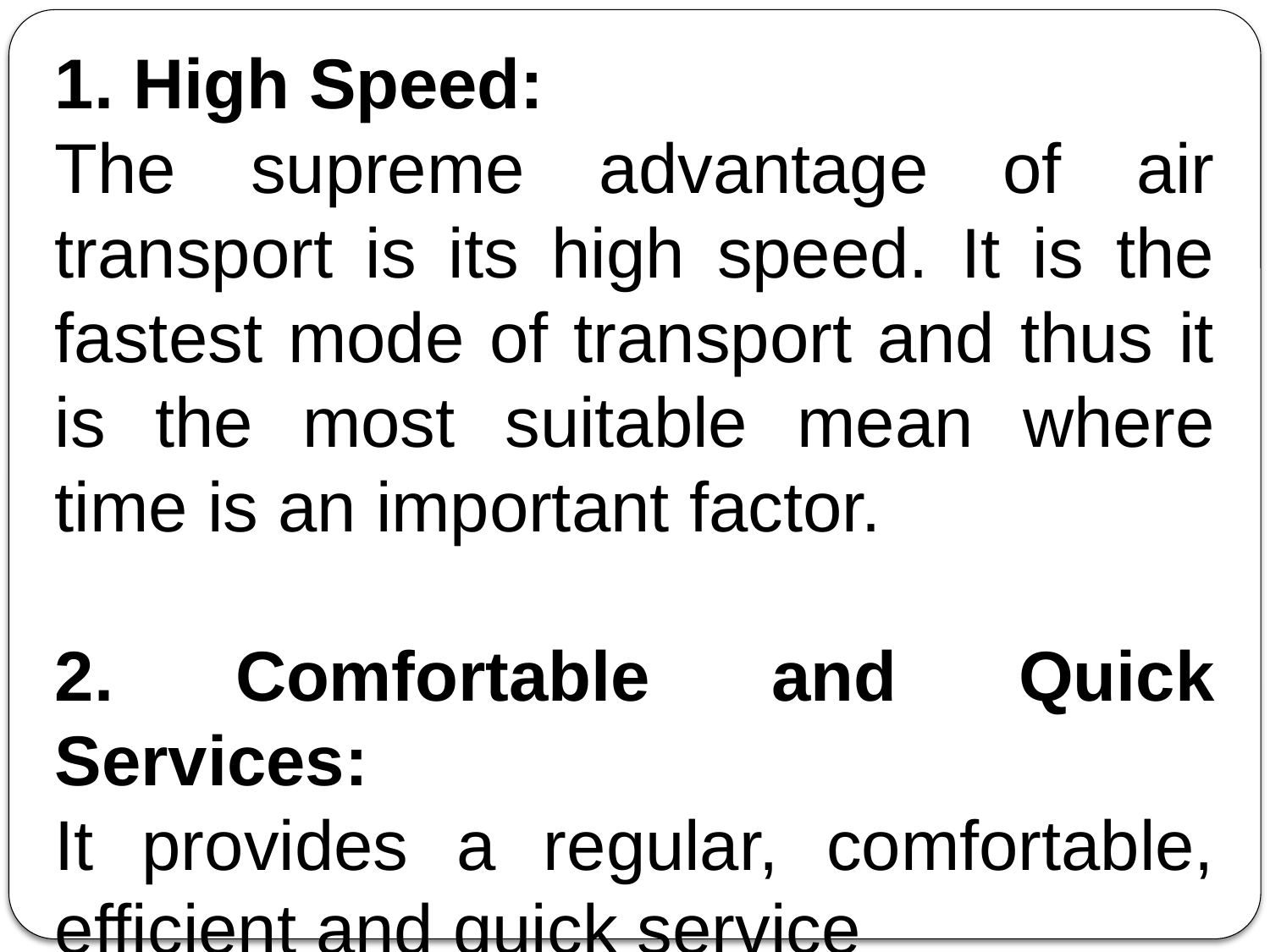

1. High Speed:
The supreme advantage of air transport is its high speed. It is the fastest mode of transport and thus it is the most suitable mean where time is an important factor.

2. Comfortable and Quick Services:
It provides a regular, comfortable, efficient and quick service